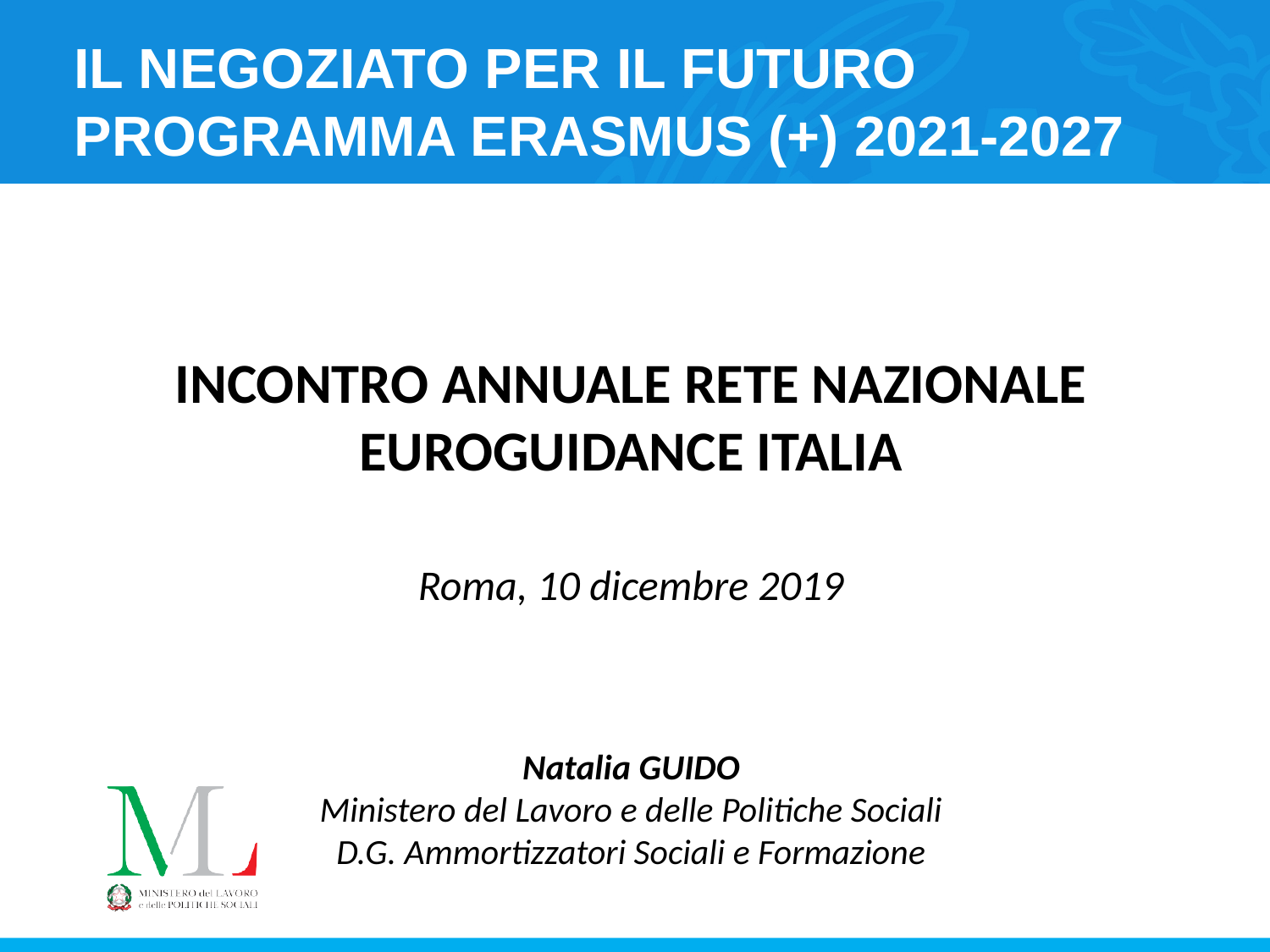

# IL NEGOZIATO PER IL FUTURO PROGRAMMA ERASMUS (+) 2021-2027

INCONTRO ANNUALE RETE NAZIONALE EUROGUIDANCE ITALIA

Roma, 10 dicembre 2019

Natalia GUIDO
Ministero del Lavoro e delle Politiche Sociali
D.G. Ammortizzatori Sociali e Formazione